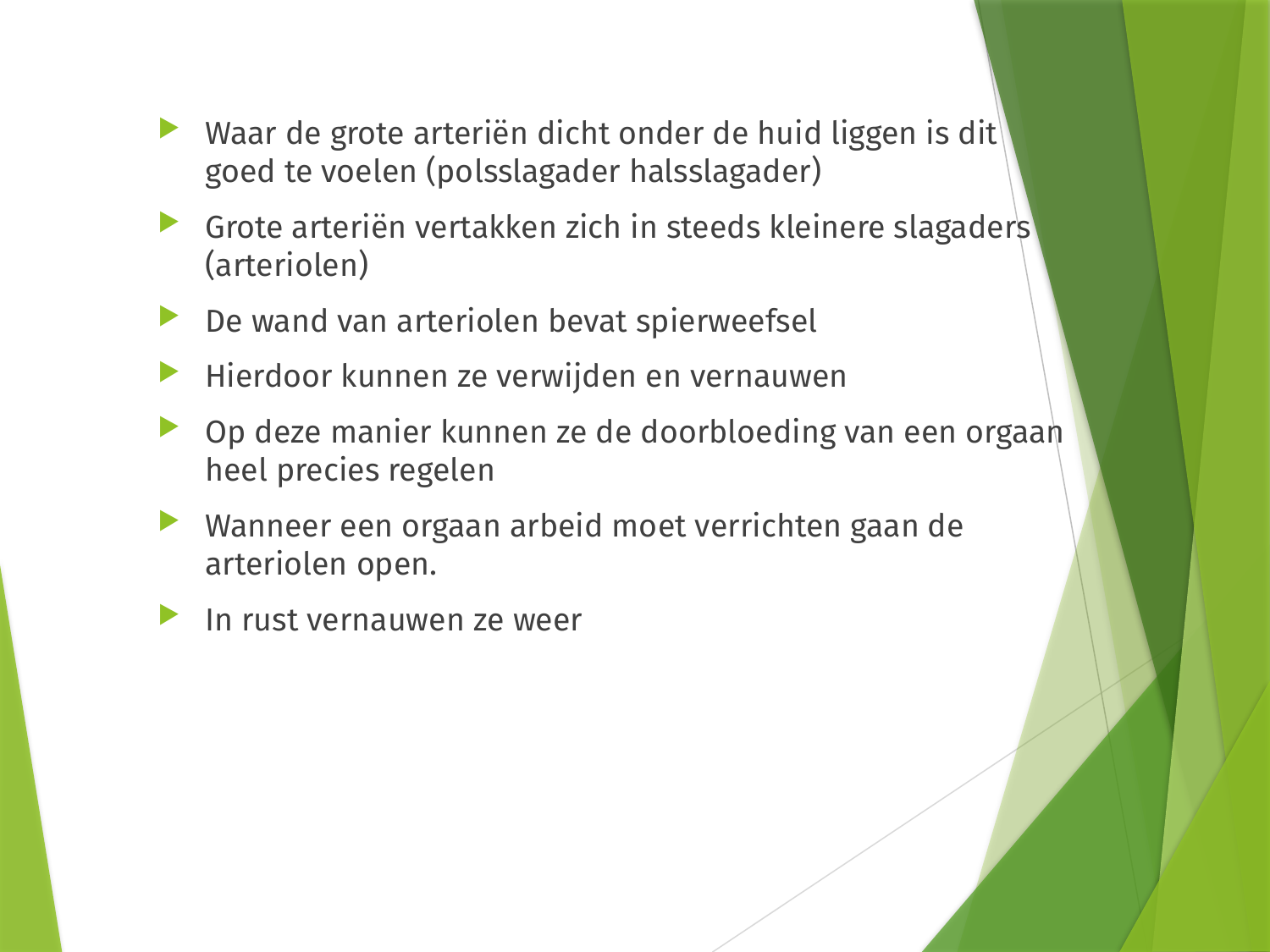

Waar de grote arteriën dicht onder de huid liggen is dit goed te voelen (polsslagader halsslagader)
Grote arteriën vertakken zich in steeds kleinere slagaders (arteriolen)
De wand van arteriolen bevat spierweefsel
Hierdoor kunnen ze verwijden en vernauwen
Op deze manier kunnen ze de doorbloeding van een orgaan heel precies regelen
Wanneer een orgaan arbeid moet verrichten gaan de arteriolen open.
In rust vernauwen ze weer